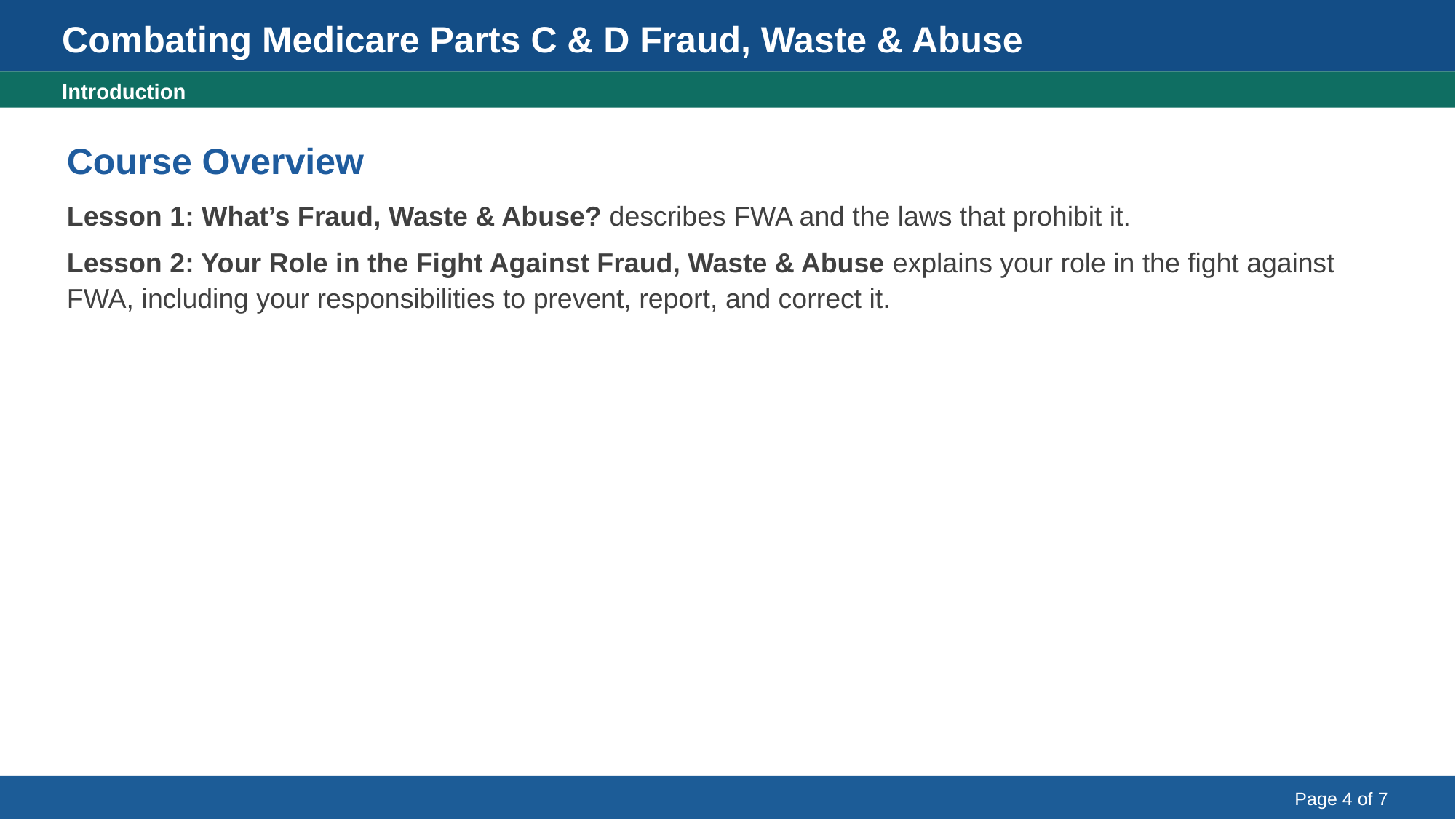

Combating Medicare Parts C & D Fraud, Waste & Abuse
Introduction: Course Overview

Introduction
Course Overview
Lesson 1: What’s Fraud, Waste & Abuse? describes FWA and the laws that prohibit it.
Lesson 2: Your Role in the Fight Against Fraud, Waste & Abuse explains your role in the fight against FWA, including your responsibilities to prevent, report, and correct it.

Page 4 of 7